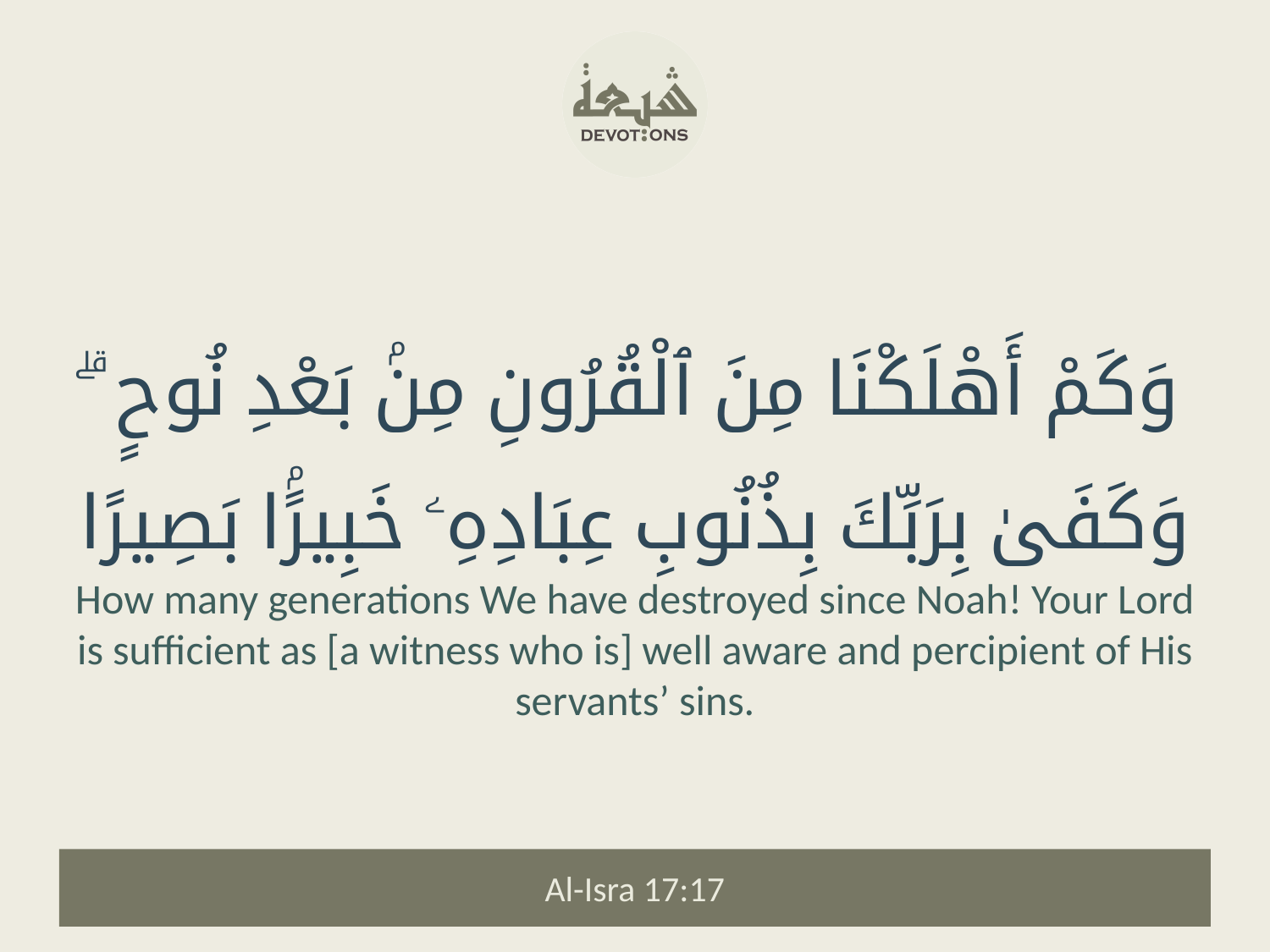

وَكَمْ أَهْلَكْنَا مِنَ ٱلْقُرُونِ مِنۢ بَعْدِ نُوحٍ ۗ وَكَفَىٰ بِرَبِّكَ بِذُنُوبِ عِبَادِهِۦ خَبِيرًۢا بَصِيرًا
How many generations We have destroyed since Noah! Your Lord is sufficient as [a witness who is] well aware and percipient of His servants’ sins.
Al-Isra 17:17